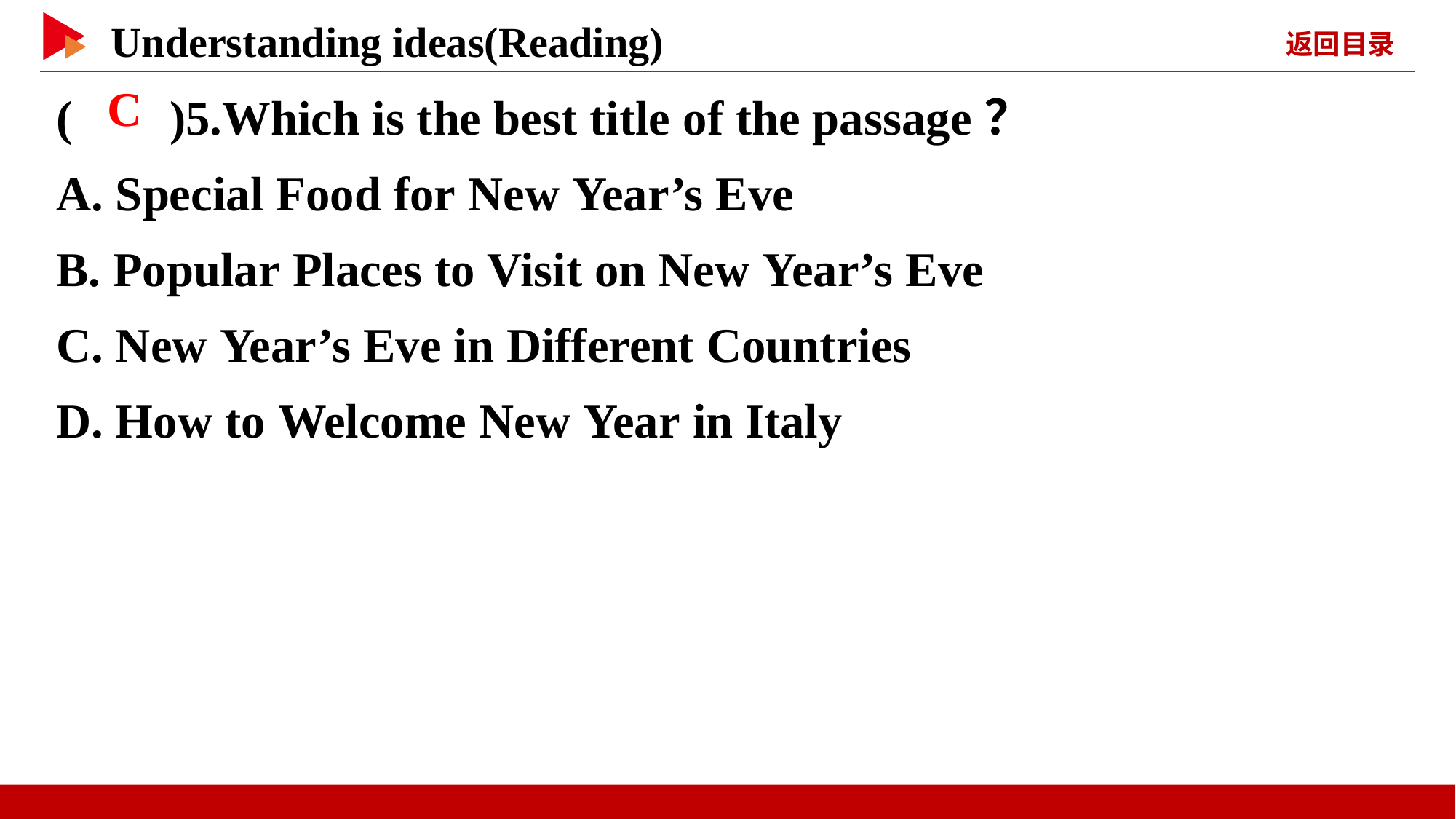

(        )5.Which is the best title of the passage？
A. Special Food for New Year’s Eve
B. Popular Places to Visit on New Year’s Eve
C. New Year’s Eve in Different Countries
D. How to Welcome New Year in Italy
   C